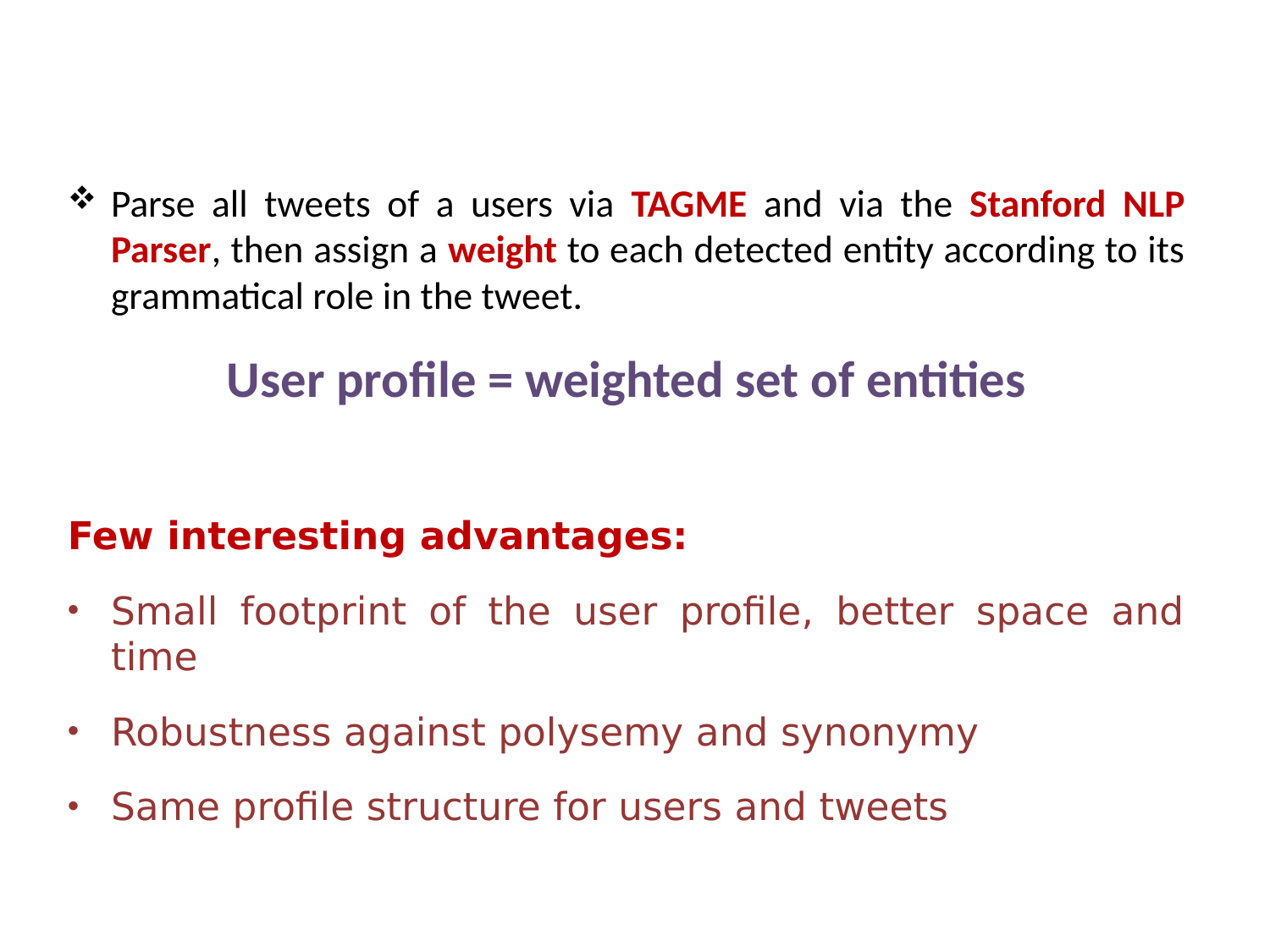

# User profiling in Twitter
Parse all tweets of a users via TAGME and via the Stanford NLP Parser, then assign a weight to each detected entity according to its grammatical role in the tweet.
User profile = weighted set of entities

Few interesting advantages:
Small footprint of the user profile, better space and time
Robustness against polysemy and synonymy
Same profile structure for users and tweets